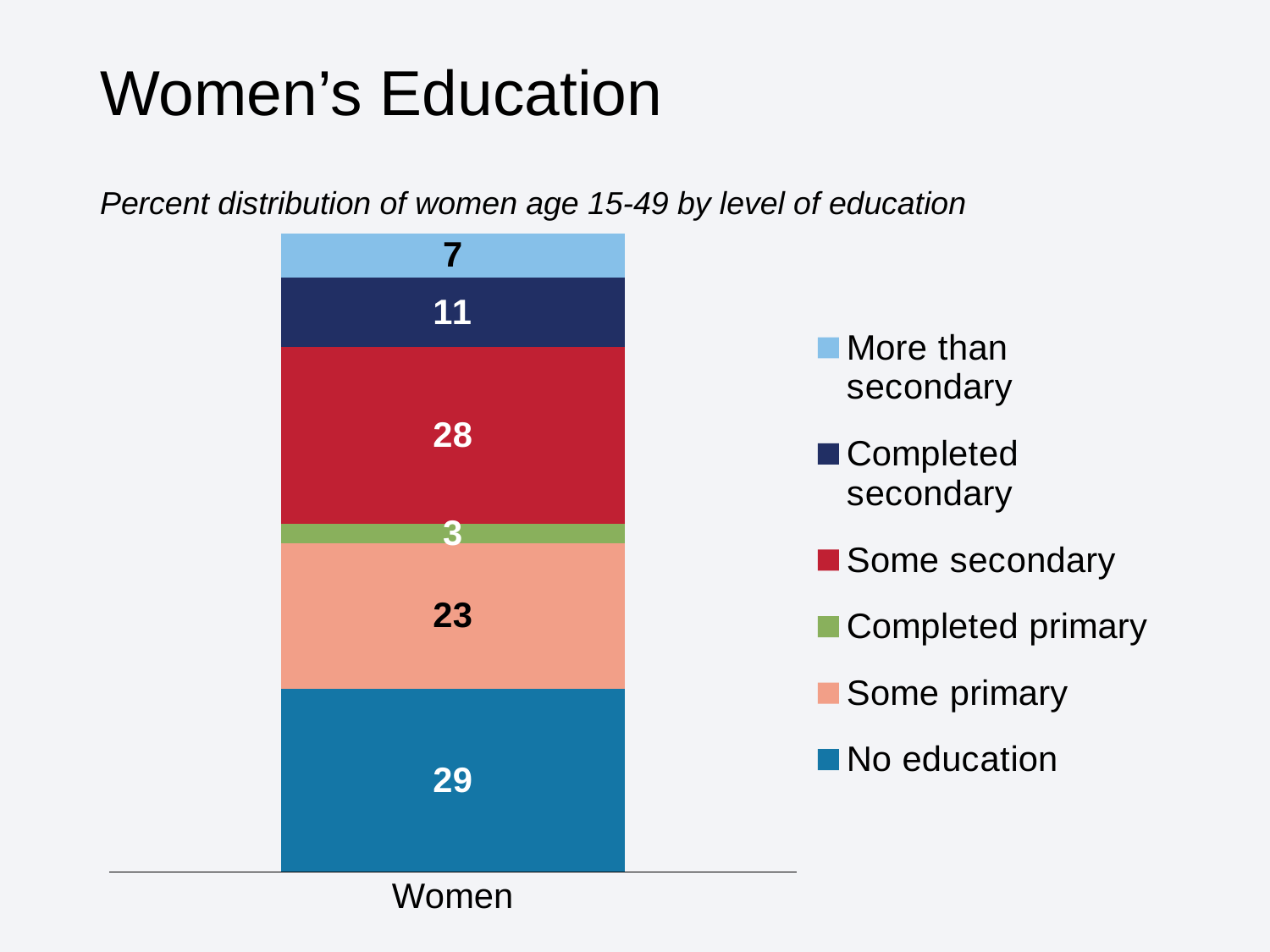

# Women’s Education
Percent distribution of women age 15-49 by level of education

### Chart

| Category | No education | Some primary | Completed primary | Some secondary  | Completed secondary | More than secondary |
|---|---|---|---|---|---|---|
| Women | 29.0 | 23.0 | 3.0 | 28.0 | 11.0 | 7.0 |